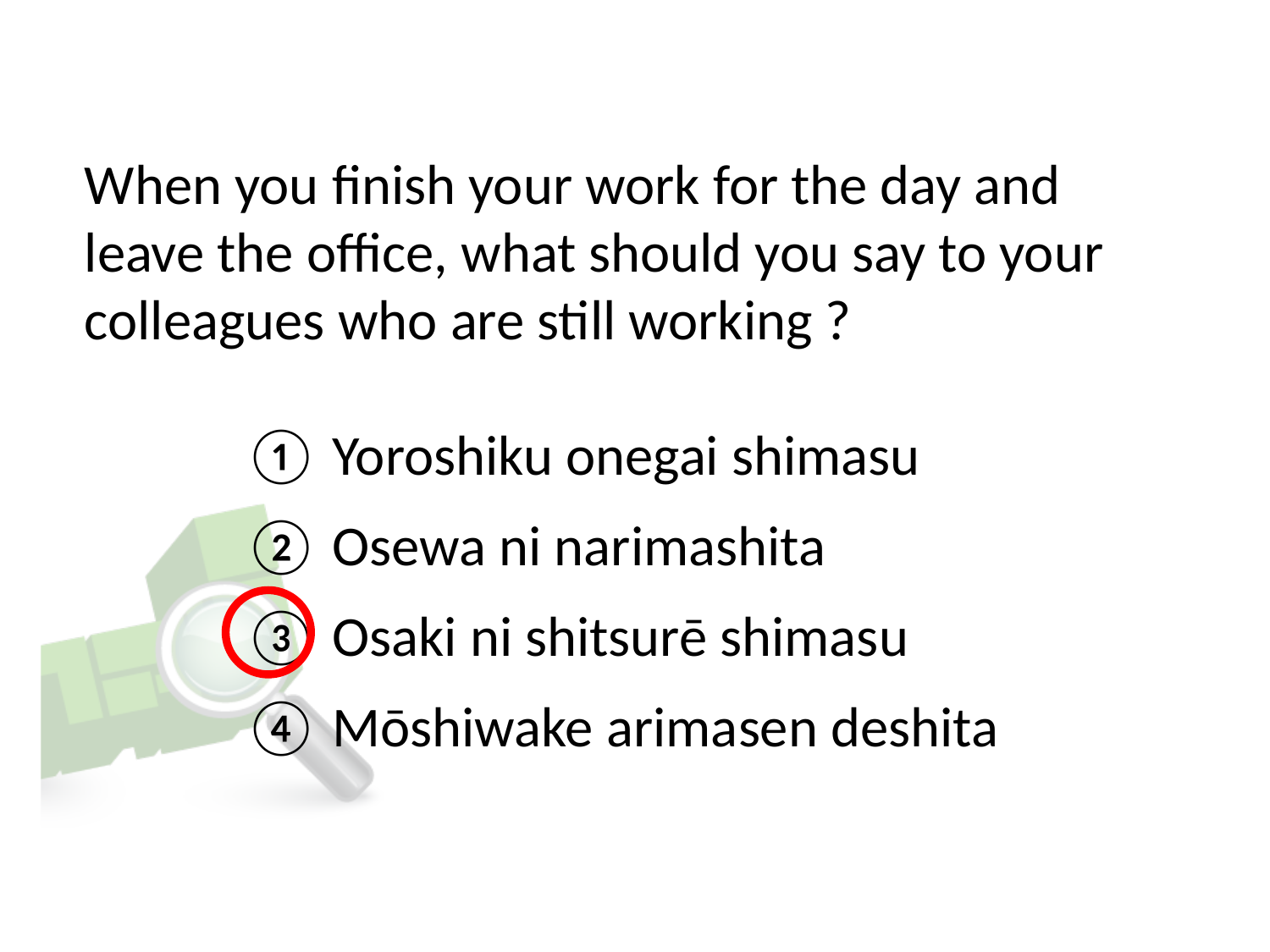

# When you finish your work for the day and leave the office, what should you say to your colleagues who are still working ?
① Yoroshiku onegai shimasu
② Osewa ni narimashita
③ Osaki ni shitsurē shimasu
④ Mōshiwake arimasen deshita